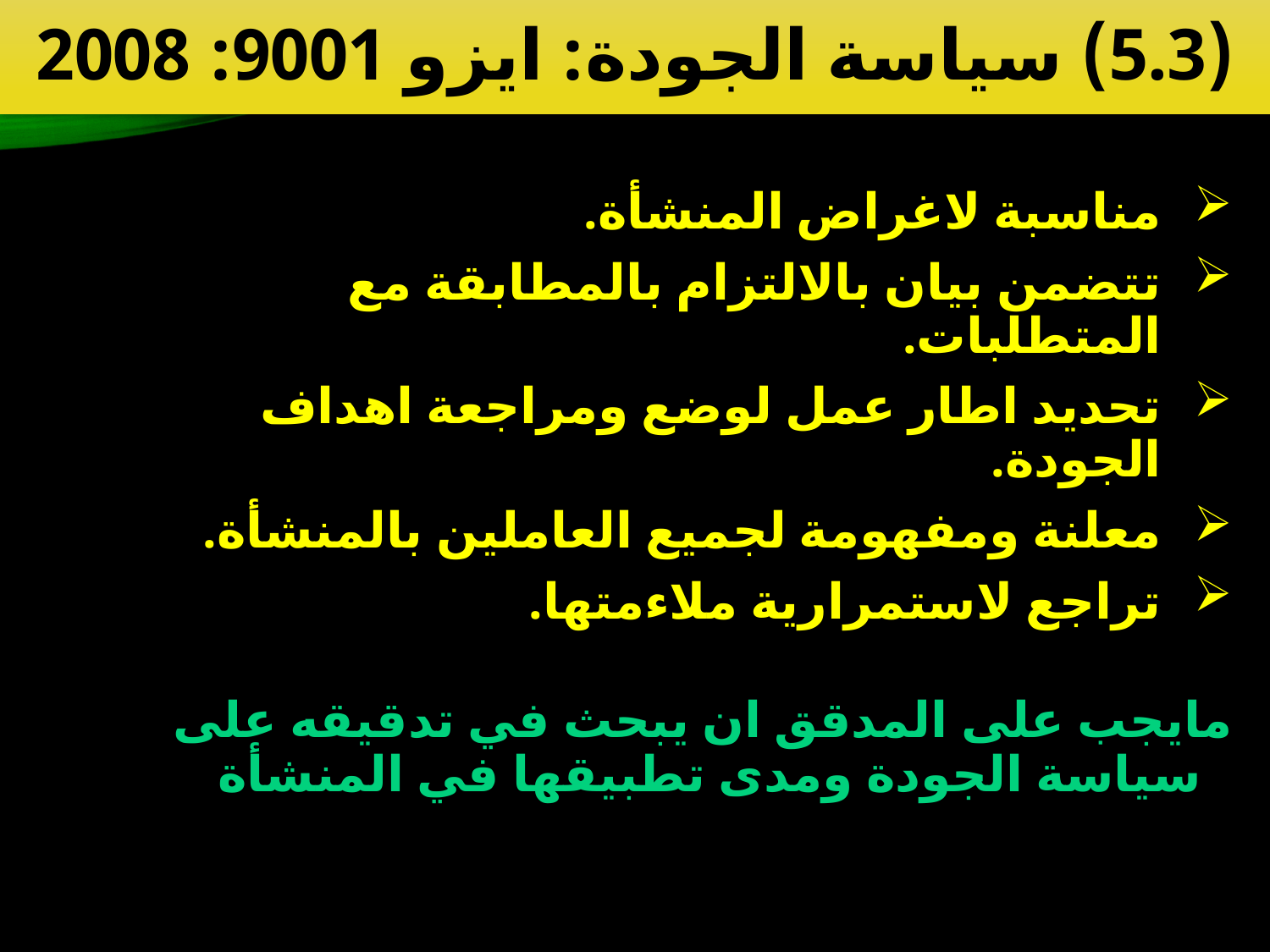

# (5.3) سياسة الجودة: ايزو 9001: 2008
مناسبة لاغراض المنشأة.
تتضمن بيان بالالتزام بالمطابقة مع المتطلبات.
تحديد اطار عمل لوضع ومراجعة اهداف الجودة.
معلنة ومفهومة لجميع العاملين بالمنشأة.
تراجع لاستمرارية ملاءمتها.

مايجب على المدقق ان يبحث في تدقيقه على سياسة الجودة ومدى تطبيقها في المنشأة